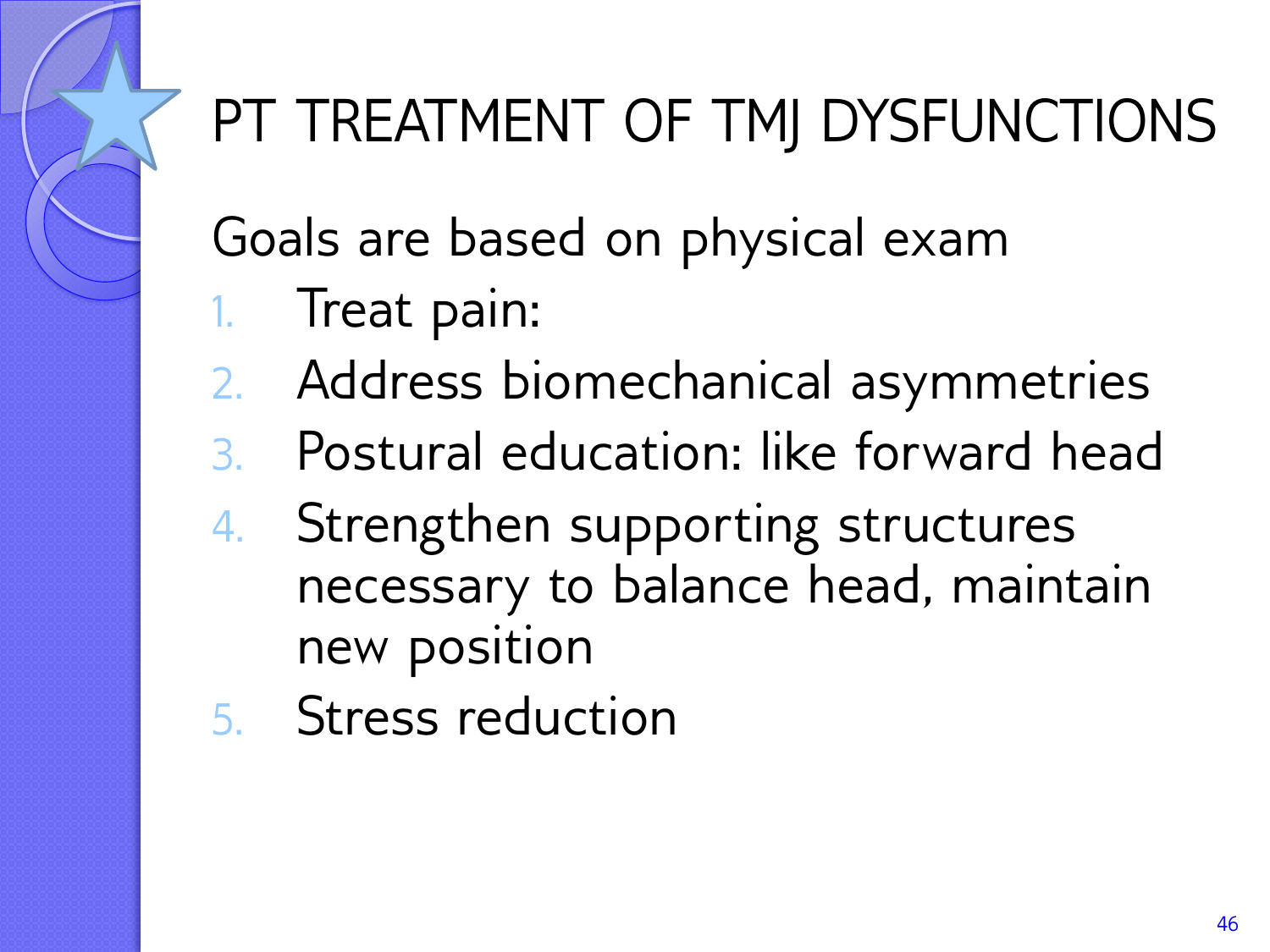

# PT TREATMENT OF TMJ DYSFUNCTIONS

Goals are based on physical exam
Treat pain:
Address biomechanical asymmetries
Postural education: like forward head
Strengthen supporting structures necessary to balance head, maintain new position
Stress reduction
46